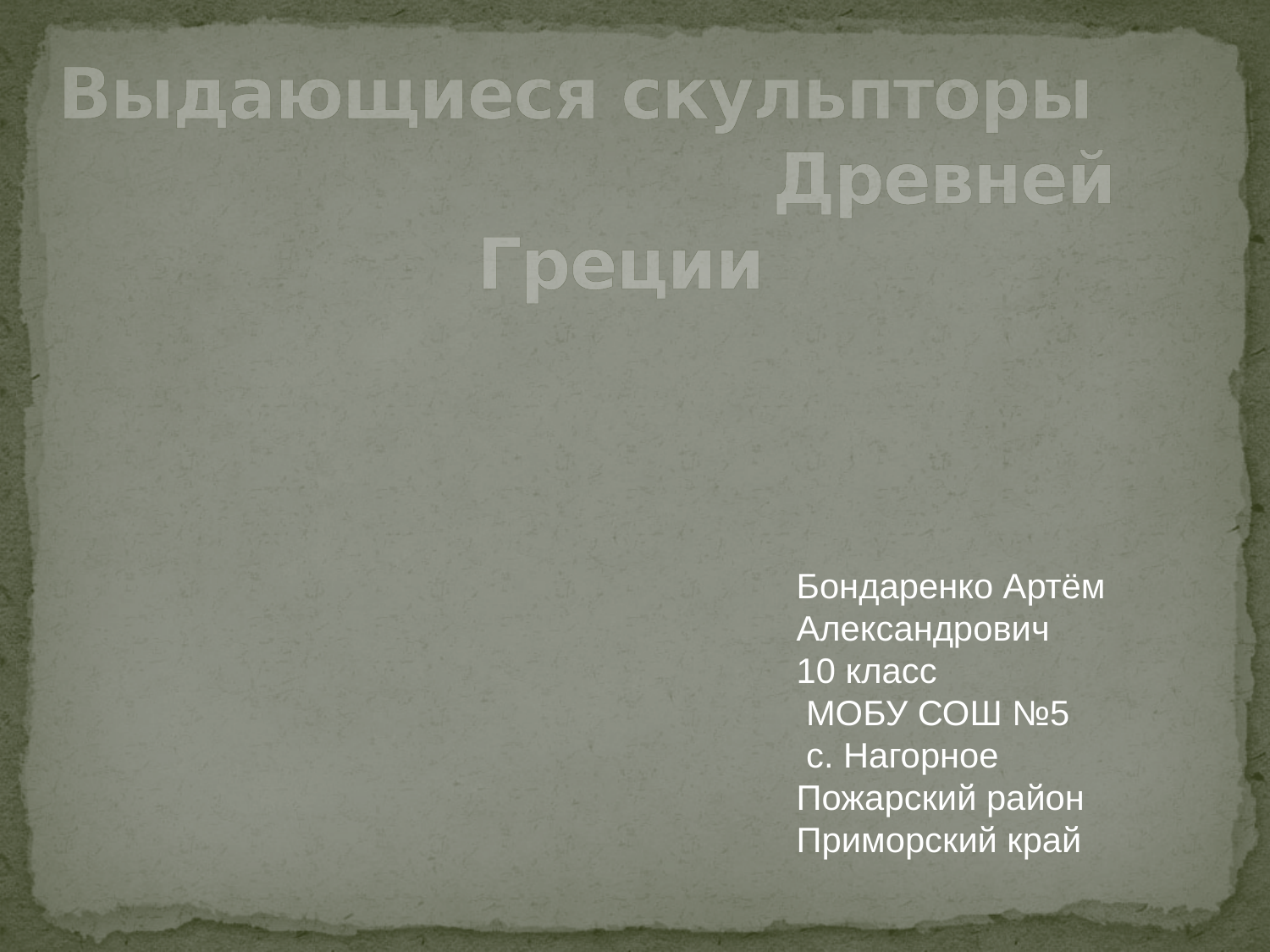

# Выдающиеся скульпторы                                 Древней Греции
Бондаренко Артём Александрович
10 класс
 МОБУ СОШ №5
 с. Нагорное
Пожарский район
Приморский край